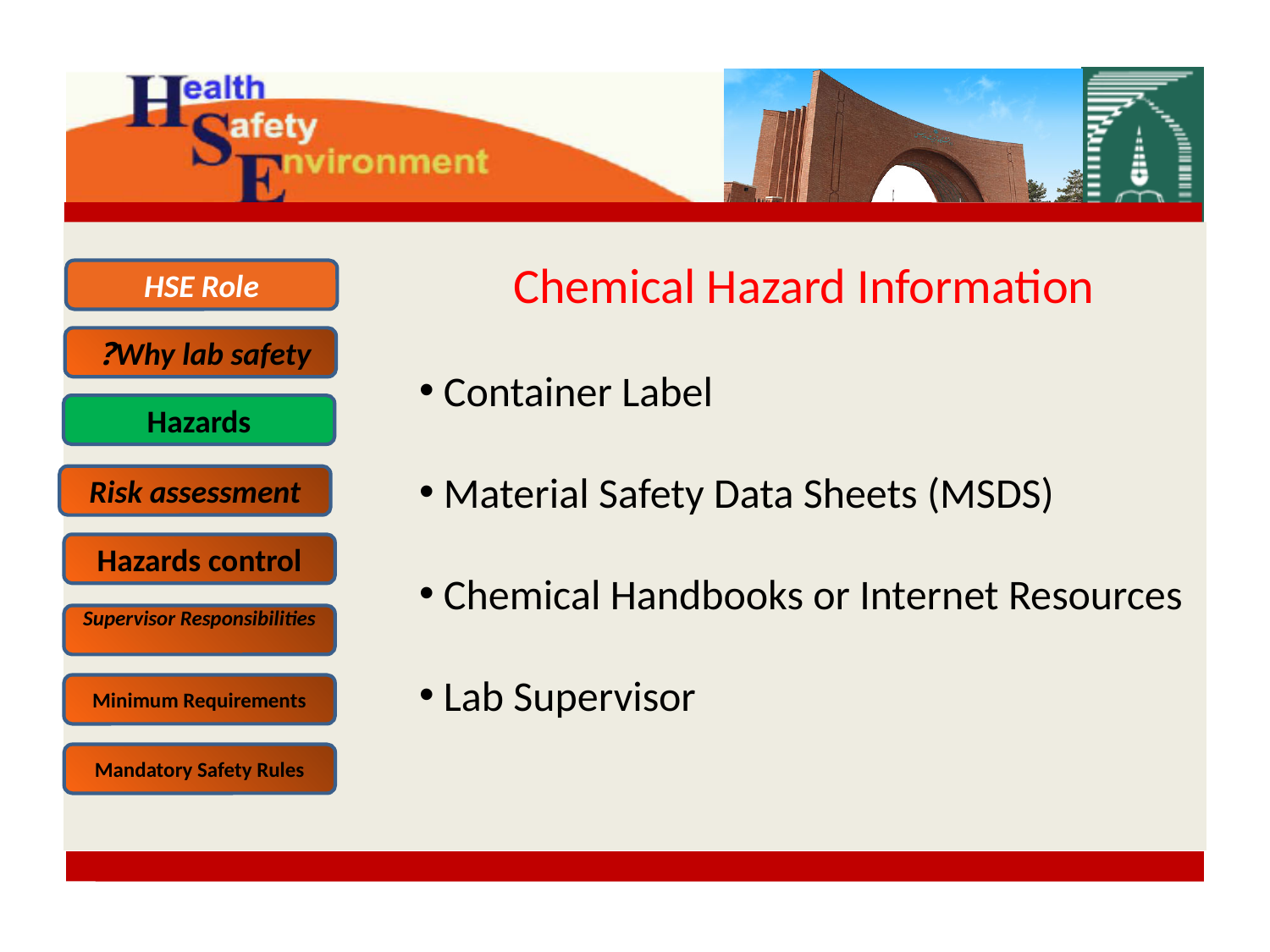

Chemical Hazard Information

 Container Label

 Material Safety Data Sheets (MSDS)

 Chemical Handbooks or Internet Resources

 Lab Supervisor

HSE Role
Why lab safety?
Hazards
Risk assessment
Hazards control
Supervisor Responsibilities

Minimum Requirements
Mandatory Safety Rules